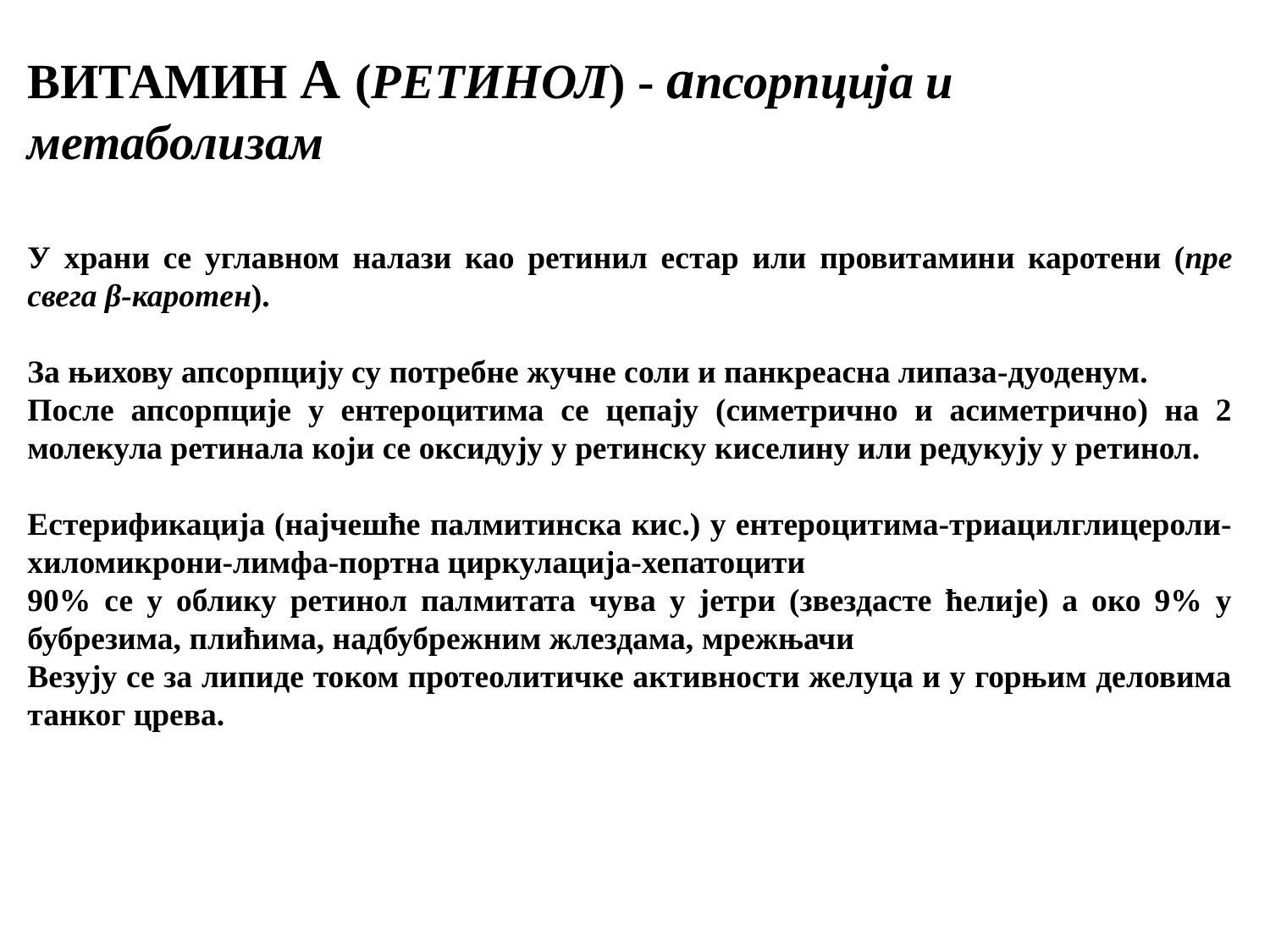

ВИТАМИН А (РЕТИНОЛ) - апсорпција и метаболизам

У храни се углавном налази као ретинил естар или провитамини каротени (пре свега β-каротен).

За њихову апсорпцију су потребне жучне соли и панкреасна липаза-дуоденум.
После апсорпције у ентероцитима се цепају (симетрично и асиметрично) на 2 молекула ретинала који се оксидују у ретинску киселину или редукују у ретинол.

Естерификација (најчешће палмитинска кис.) у ентероцитима-триацилглицероли- хиломикрони-лимфа-портна циркулација-хепатоцити
90% се у облику ретинол палмитата чува у јетри (звездасте ћелије) а око 9% у бубрезима, плићима, надбубрежним жлездама, мрежњачи
Везују се за липиде током протеолитичке активности желуца и у горњим деловима танког црева.